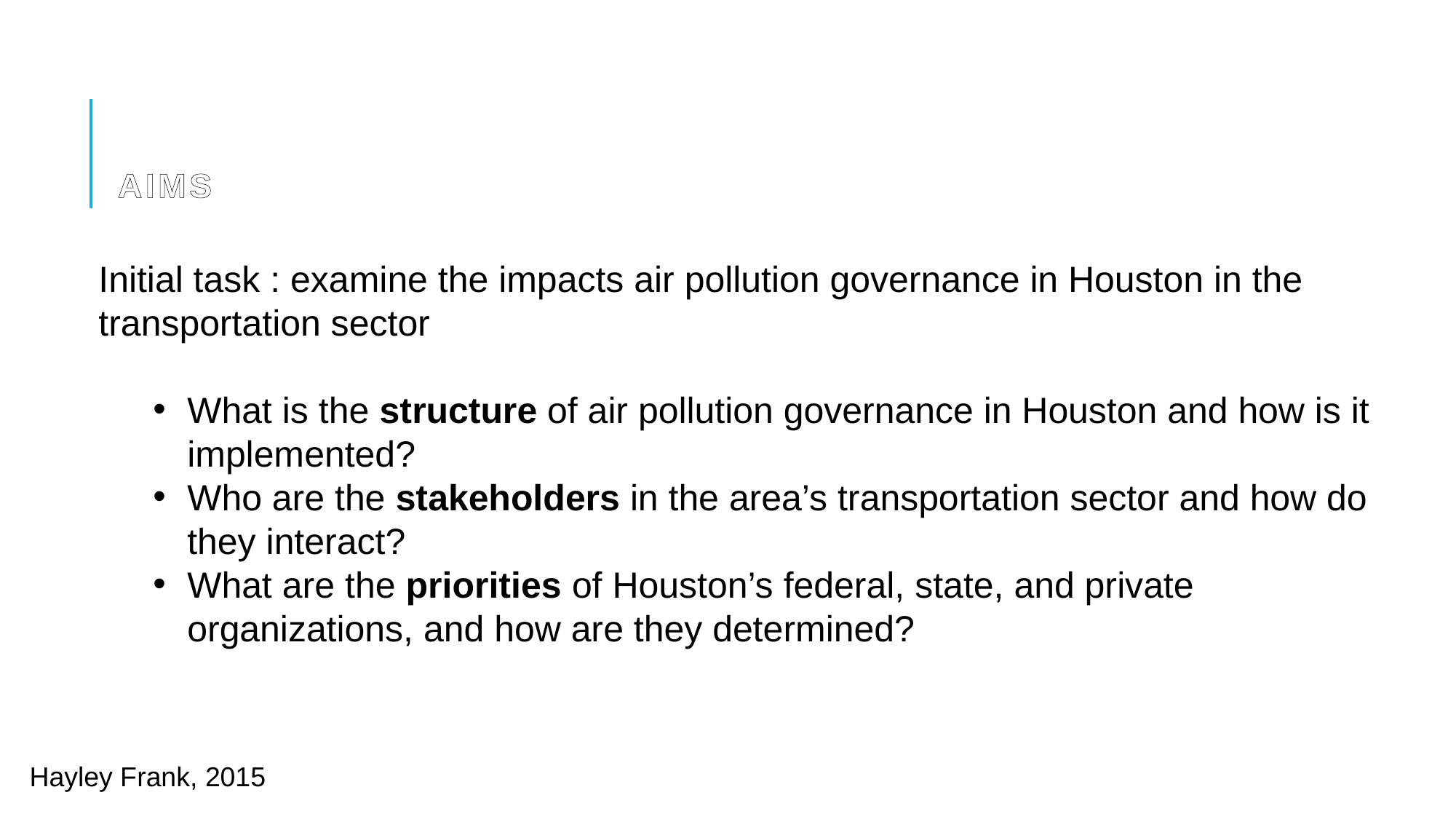

# AIMS
Initial task : examine the impacts air pollution governance in Houston in the transportation sector

What is the structure of air pollution governance in Houston and how is it implemented?
Who are the stakeholders in the area’s transportation sector and how do they interact?
What are the priorities of Houston’s federal, state, and private organizations, and how are they determined?

Hayley Frank, 2015